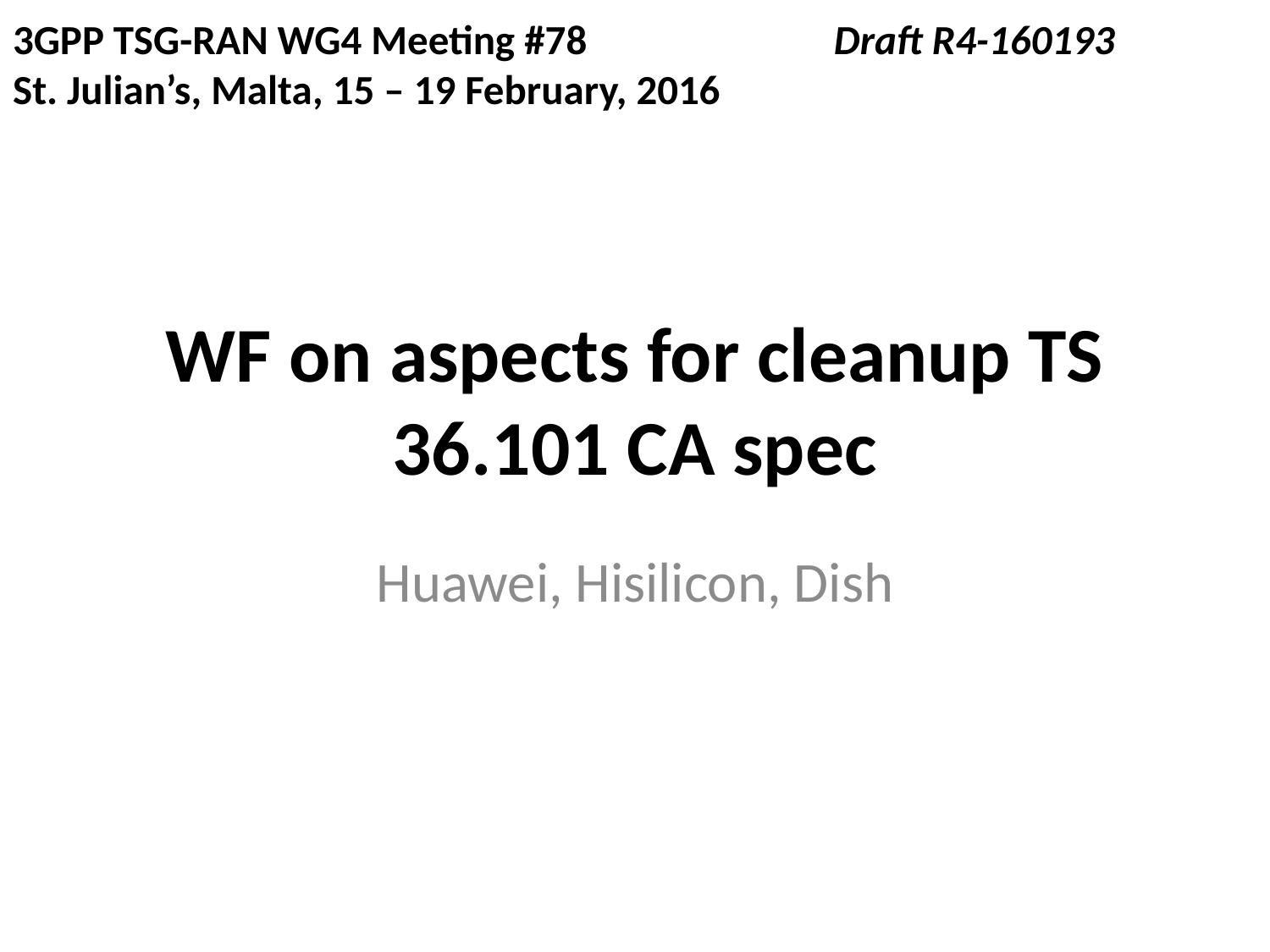

3GPP TSG-RAN WG4 Meeting #78			        Draft R4-160193
St. Julian’s, Malta, 15 – 19 February, 2016
# WF on aspects for cleanup TS 36.101 CA spec
Huawei, Hisilicon, Dish